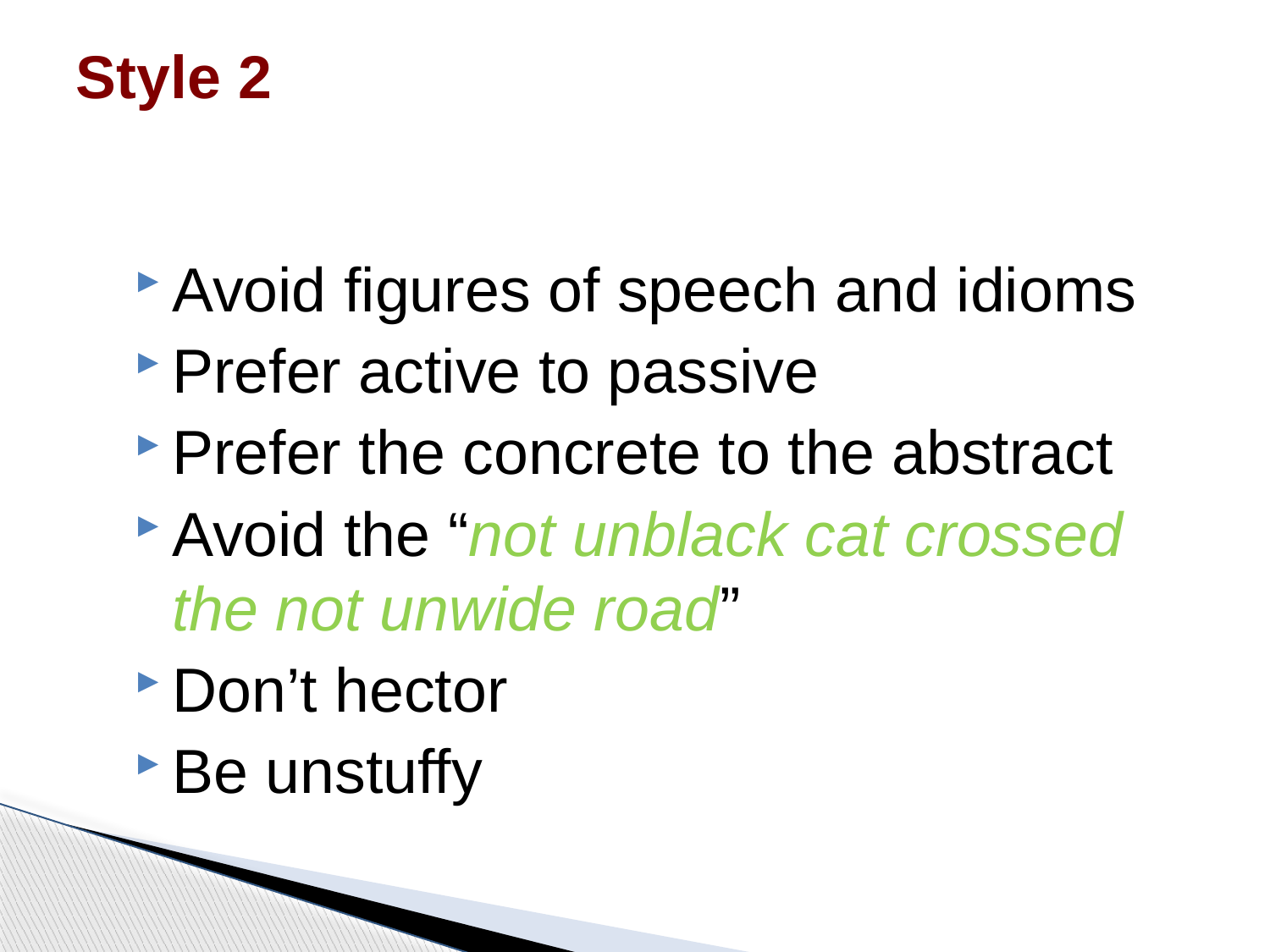

# Style 2
Avoid figures of speech and idioms
Prefer active to passive
Prefer the concrete to the abstract
Avoid the “not unblack cat crossed the not unwide road”
Don’t hector
Be unstuffy